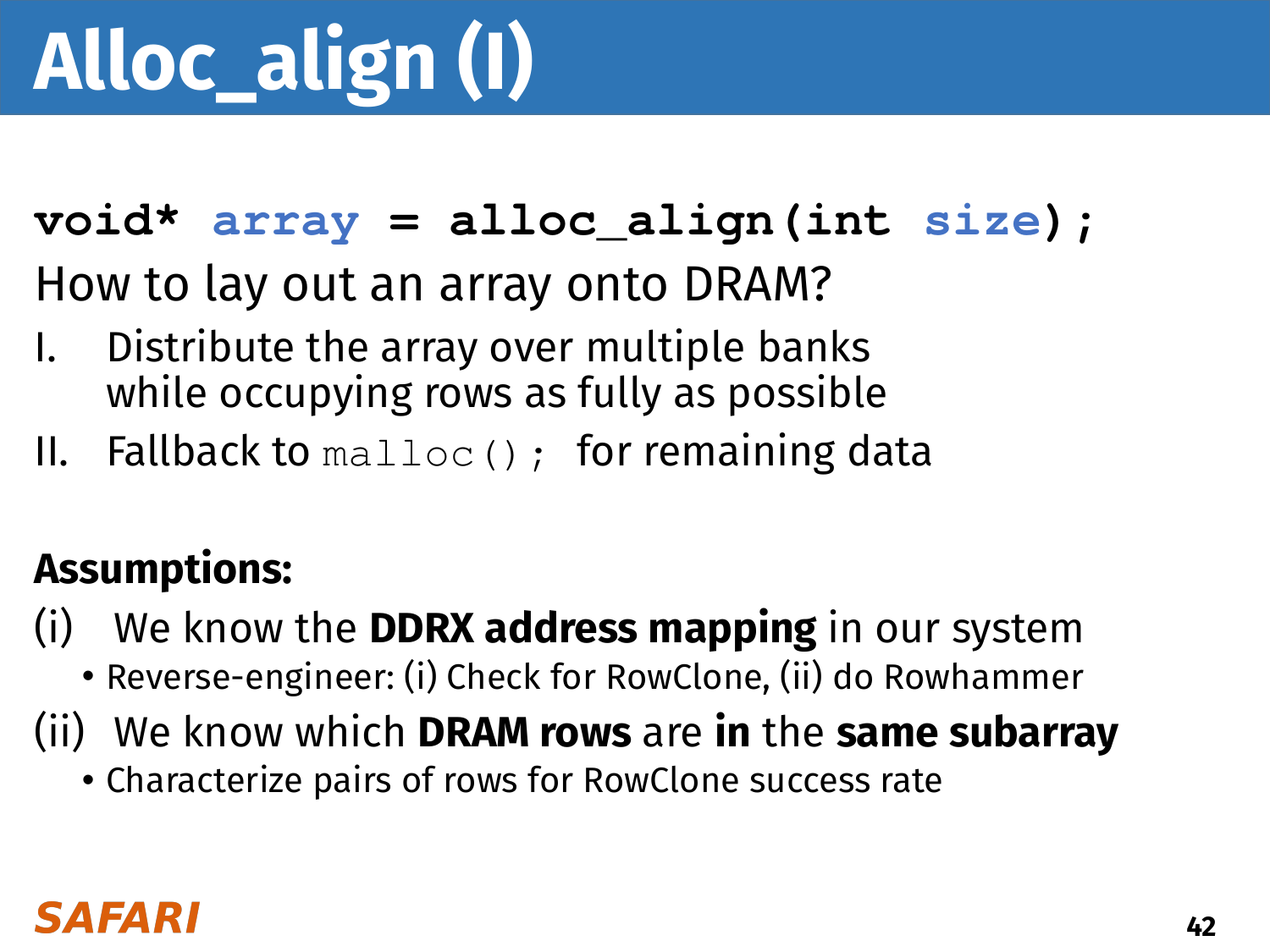

# Alloc_align (I)
void* array = alloc_align(int size);
How to lay out an array onto DRAM?
Distribute the array over multiple banks
while occupying rows as fully as possible
Fallback to malloc(); for remaining data

Assumptions:
We know the DDRX address mapping in our system
Reverse-engineer: (i) Check for RowClone, (ii) do Rowhammer
We know which DRAM rows are in the same subarray
Characterize pairs of rows for RowClone success rate

42